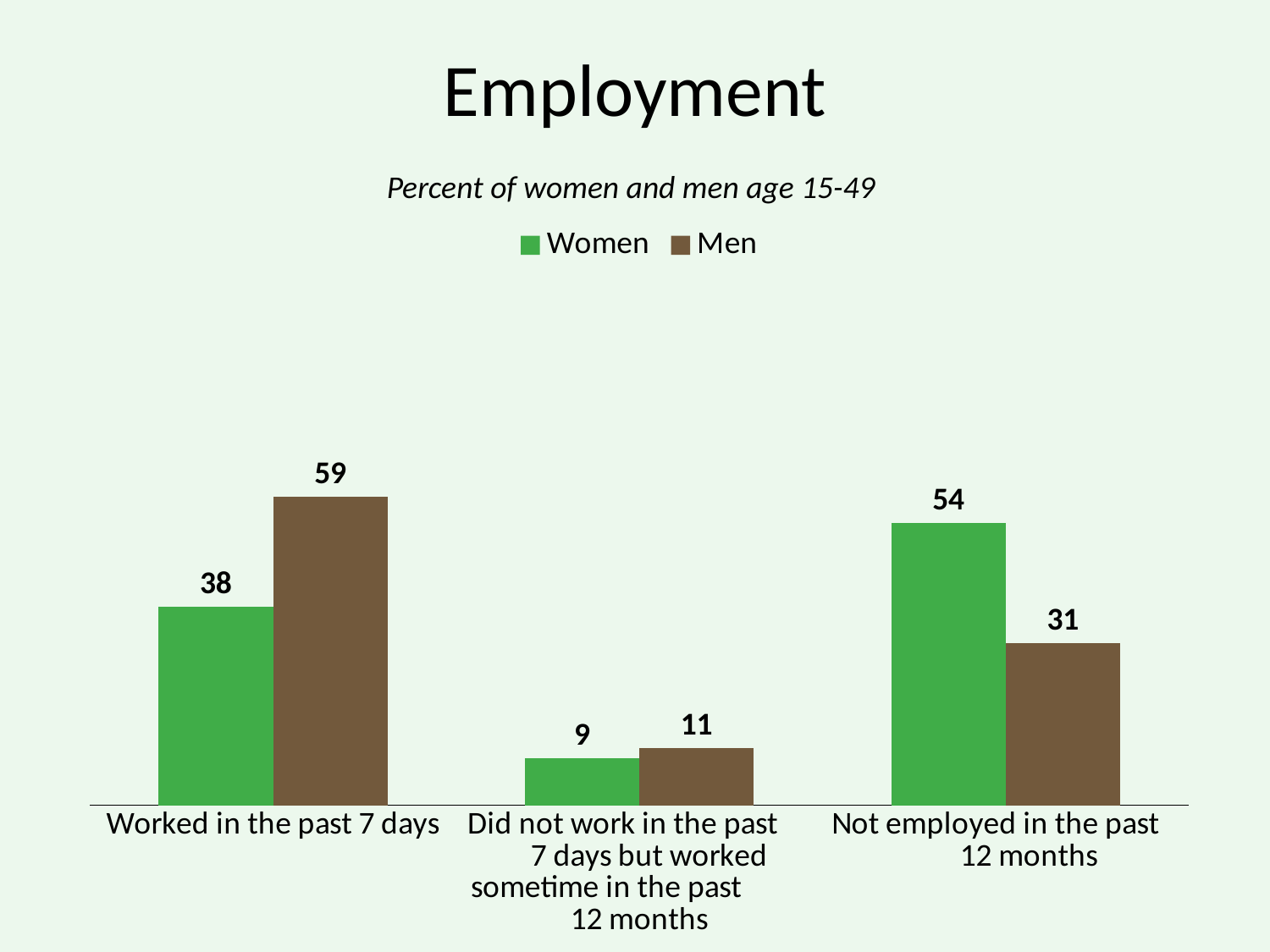

# Employment
Percent of women and men age 15-49

### Chart

| Category | Women | Men |
|---|---|---|
| Worked in the past 7 days | 38.0 | 59.0 |
| Did not work in the past         7 days but worked sometime in the past           12 months | 9.0 | 11.0 |
| Not employed in the past           12 months | 54.0 | 31.0 |